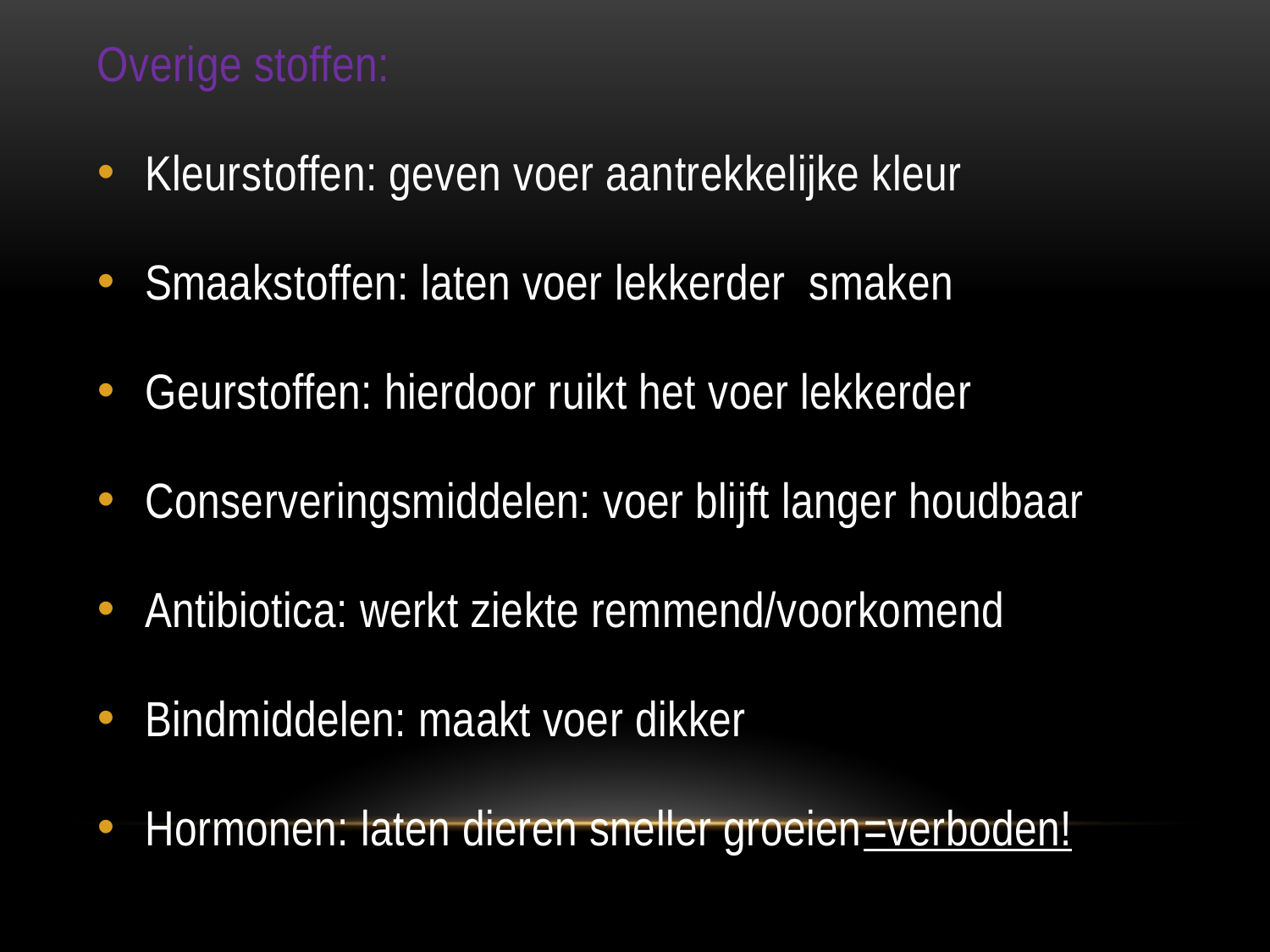

Overige stoffen:
Kleurstoffen: geven voer aantrekkelijke kleur
Smaakstoffen: laten voer lekkerder  smaken
Geurstoffen: hierdoor ruikt het voer lekkerder
Conserveringsmiddelen: voer blijft langer houdbaar
Antibiotica: werkt ziekte remmend/voorkomend
Bindmiddelen: maakt voer dikker
Hormonen: laten dieren sneller groeien=verboden!